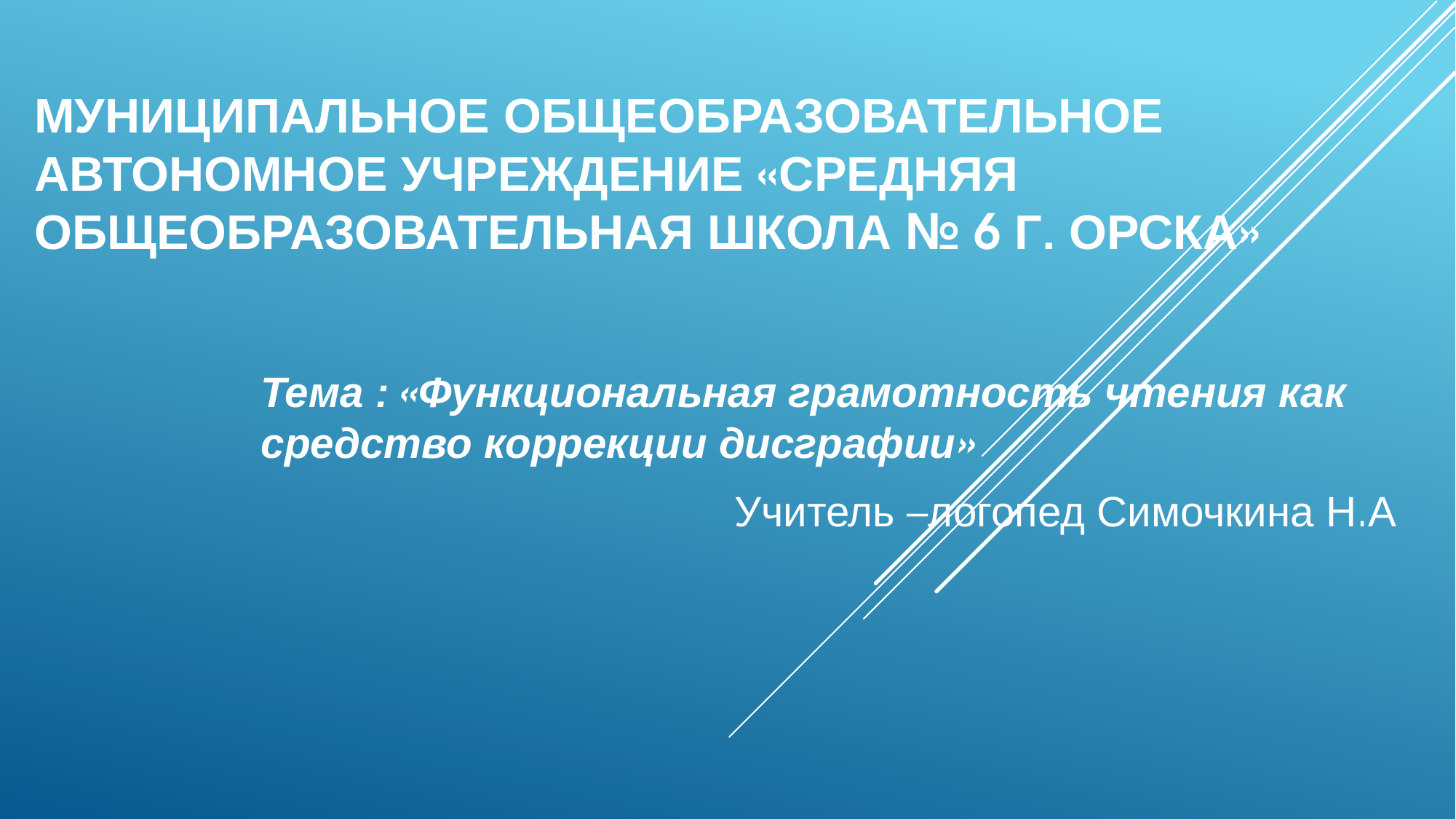

# Муниципальное общеобразовательное автономное учреждение «Средняя общеобразовательная школа № 6 г. Орска»
Тема : «Функциональная грамотность чтения как средство коррекции дисграфии»
Учитель –логопед Симочкина Н.А